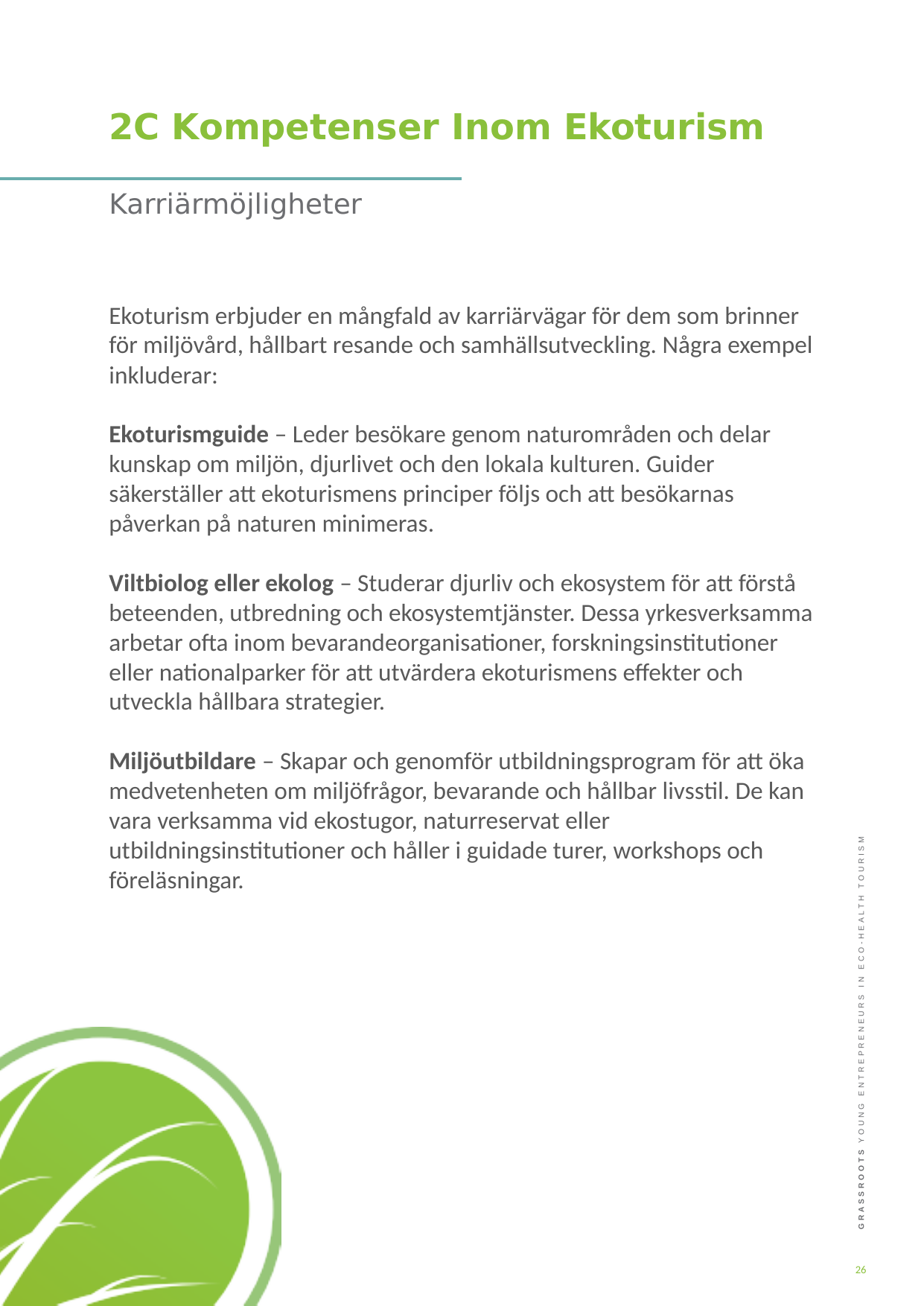

2C Kompetenser Inom Ekoturism
Karriärmöjligheter
Ekoturism erbjuder en mångfald av karriärvägar för dem som brinner för miljövård, hållbart resande och samhällsutveckling. Några exempel inkluderar:

Ekoturismguide – Leder besökare genom naturområden och delar kunskap om miljön, djurlivet och den lokala kulturen. Guider säkerställer att ekoturismens principer följs och att besökarnas påverkan på naturen minimeras.

Viltbiolog eller ekolog – Studerar djurliv och ekosystem för att förstå beteenden, utbredning och ekosystemtjänster. Dessa yrkesverksamma arbetar ofta inom bevarandeorganisationer, forskningsinstitutioner eller nationalparker för att utvärdera ekoturismens effekter och utveckla hållbara strategier.

Miljöutbildare – Skapar och genomför utbildningsprogram för att öka medvetenheten om miljöfrågor, bevarande och hållbar livsstil. De kan vara verksamma vid ekostugor, naturreservat eller utbildningsinstitutioner och håller i guidade turer, workshops och föreläsningar.

26